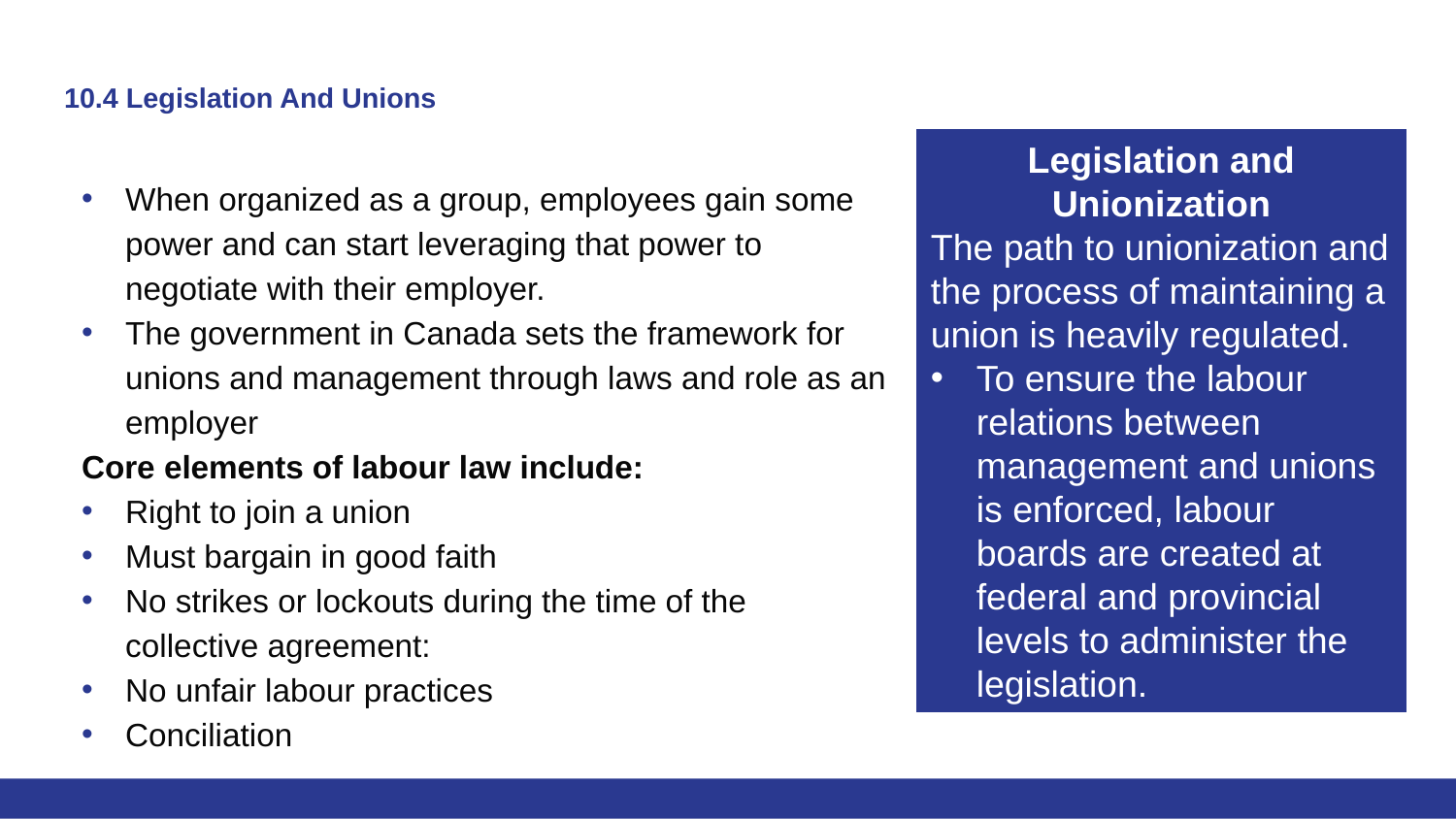

# 10.4 Legislation And Unions
Legislation and Unionization
The path to unionization and the process of maintaining a union is heavily regulated.
To ensure the labour relations between management and unions is enforced, labour boards are created at federal and provincial levels to administer the legislation.
When organized as a group, employees gain some power and can start leveraging that power to negotiate with their employer.
The government in Canada sets the framework for unions and management through laws and role as an employer
Core elements of labour law include:
Right to join a union
Must bargain in good faith
No strikes or lockouts during the time of the collective agreement:
No unfair labour practices
Conciliation